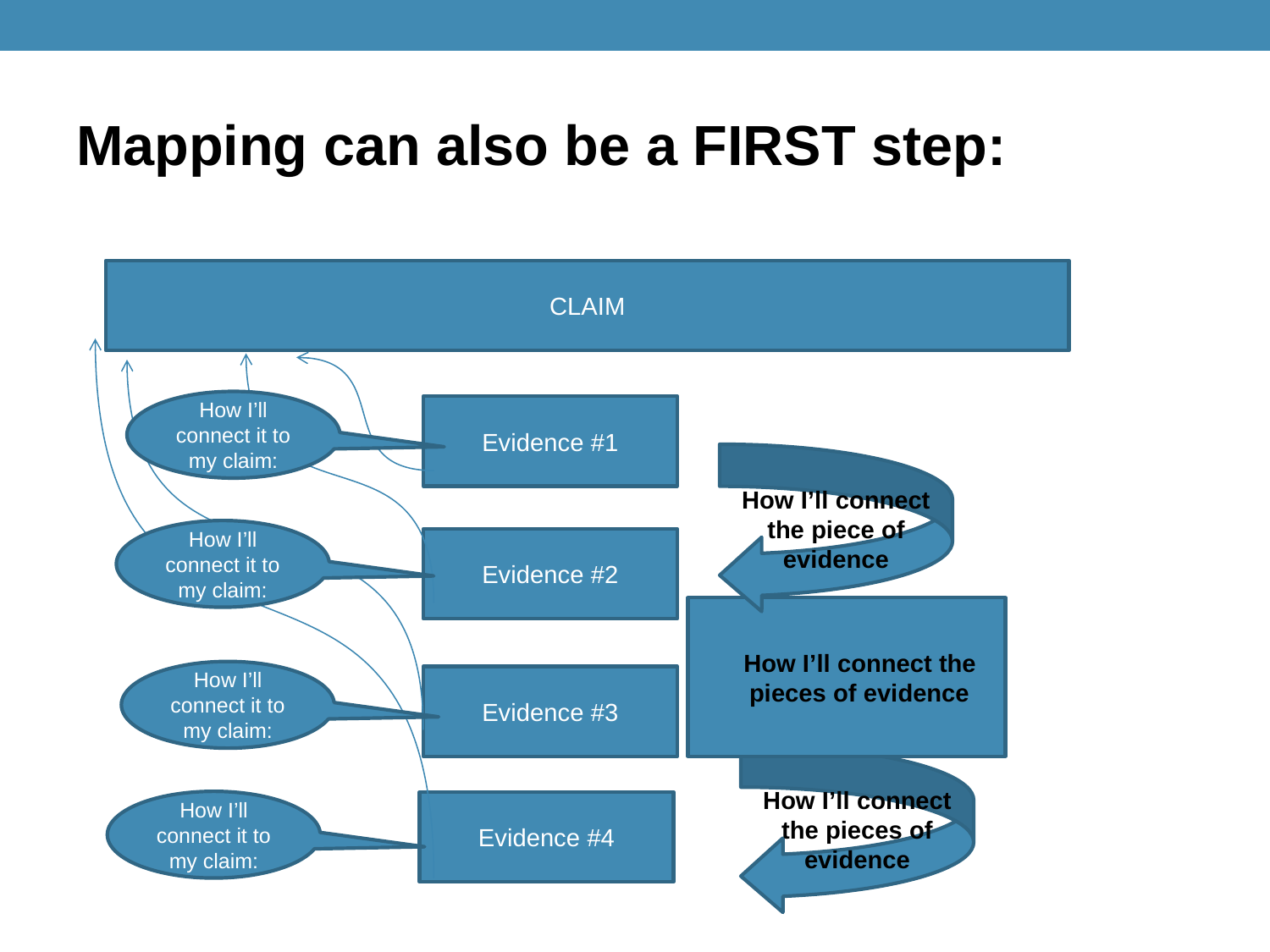

# Mapping can also be a FIRST step:
CLAIM
How I’ll connect it to my claim:
Evidence #1
How I’ll connect the piece of evidence
How I’ll connect it to my claim:
Evidence #2
How I’ll connect the pieces of evidence
How I’ll connect it to my claim:
Evidence #3
How I’ll connect the pieces of evidence
How I’ll connect it to my claim:
Evidence #4